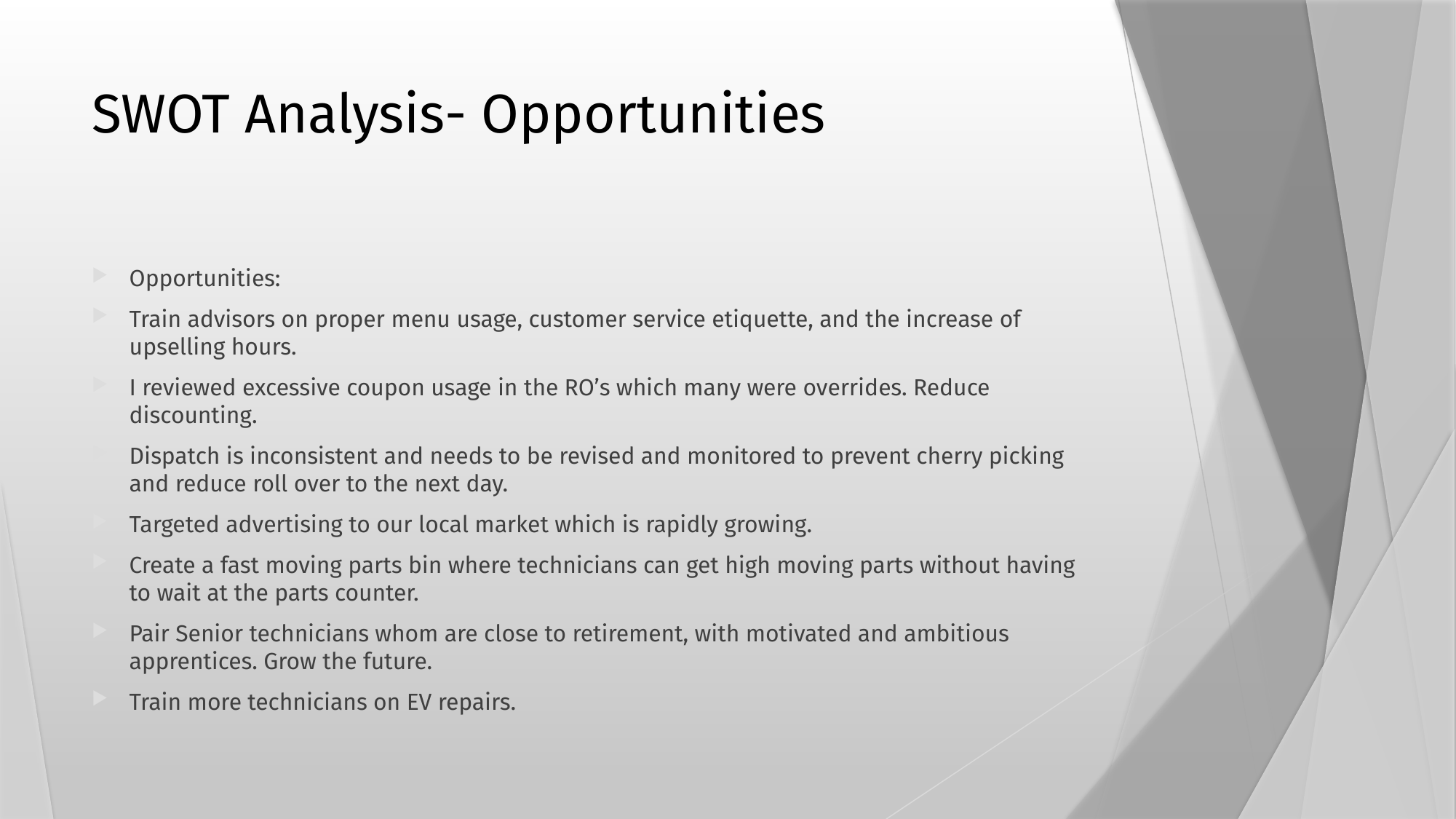

# SWOT Analysis- Opportunities
Opportunities:
Train advisors on proper menu usage, customer service etiquette, and the increase of upselling hours.
I reviewed excessive coupon usage in the RO’s which many were overrides. Reduce discounting.
Dispatch is inconsistent and needs to be revised and monitored to prevent cherry picking and reduce roll over to the next day.
Targeted advertising to our local market which is rapidly growing.
Create a fast moving parts bin where technicians can get high moving parts without having to wait at the parts counter.
Pair Senior technicians whom are close to retirement, with motivated and ambitious apprentices. Grow the future.
Train more technicians on EV repairs.